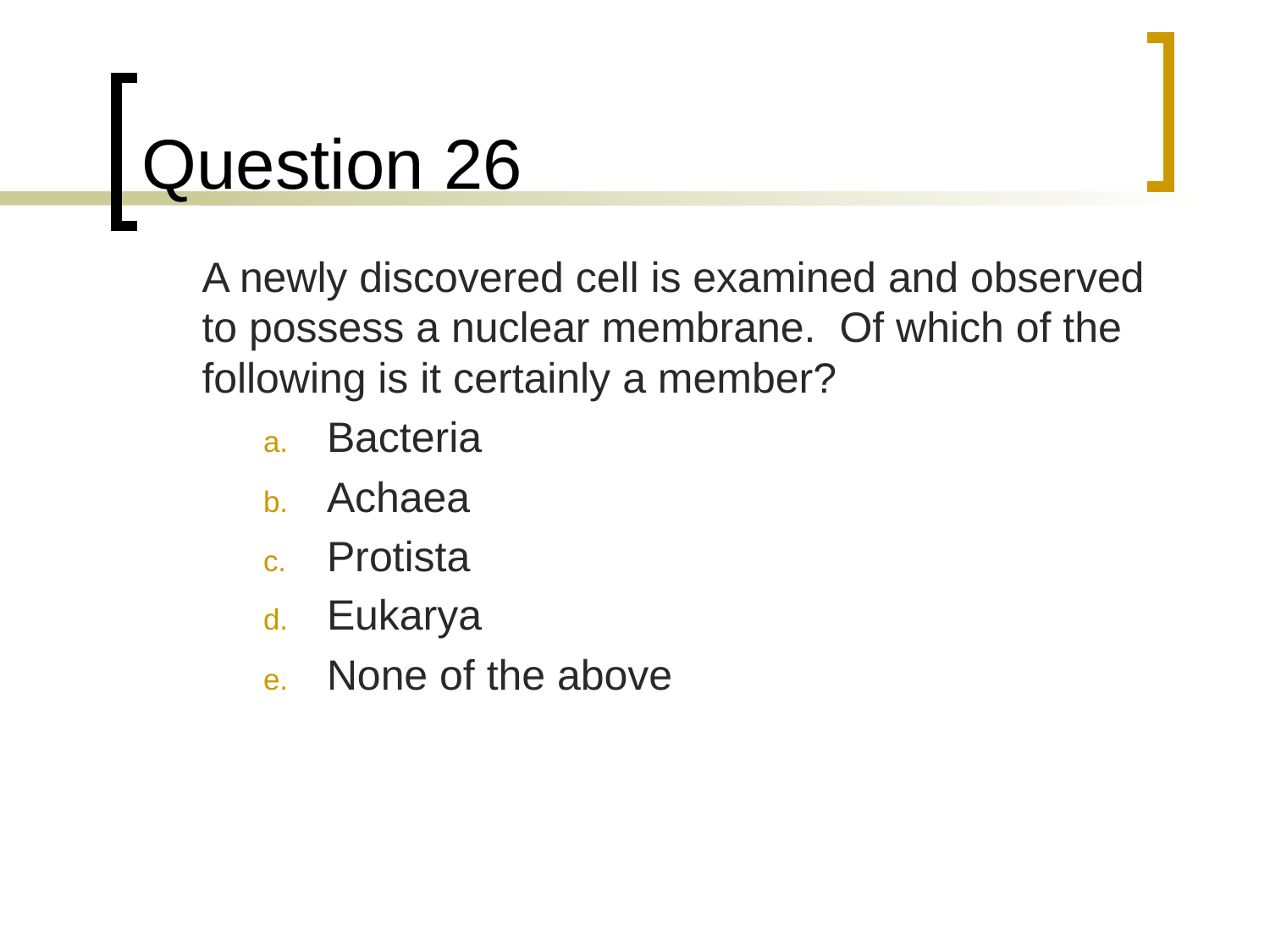

# Question 26
	A newly discovered cell is examined and observed to possess a nuclear membrane.  Of which of the following is it certainly a member?
Bacteria
Achaea
Protista
Eukarya
None of the above